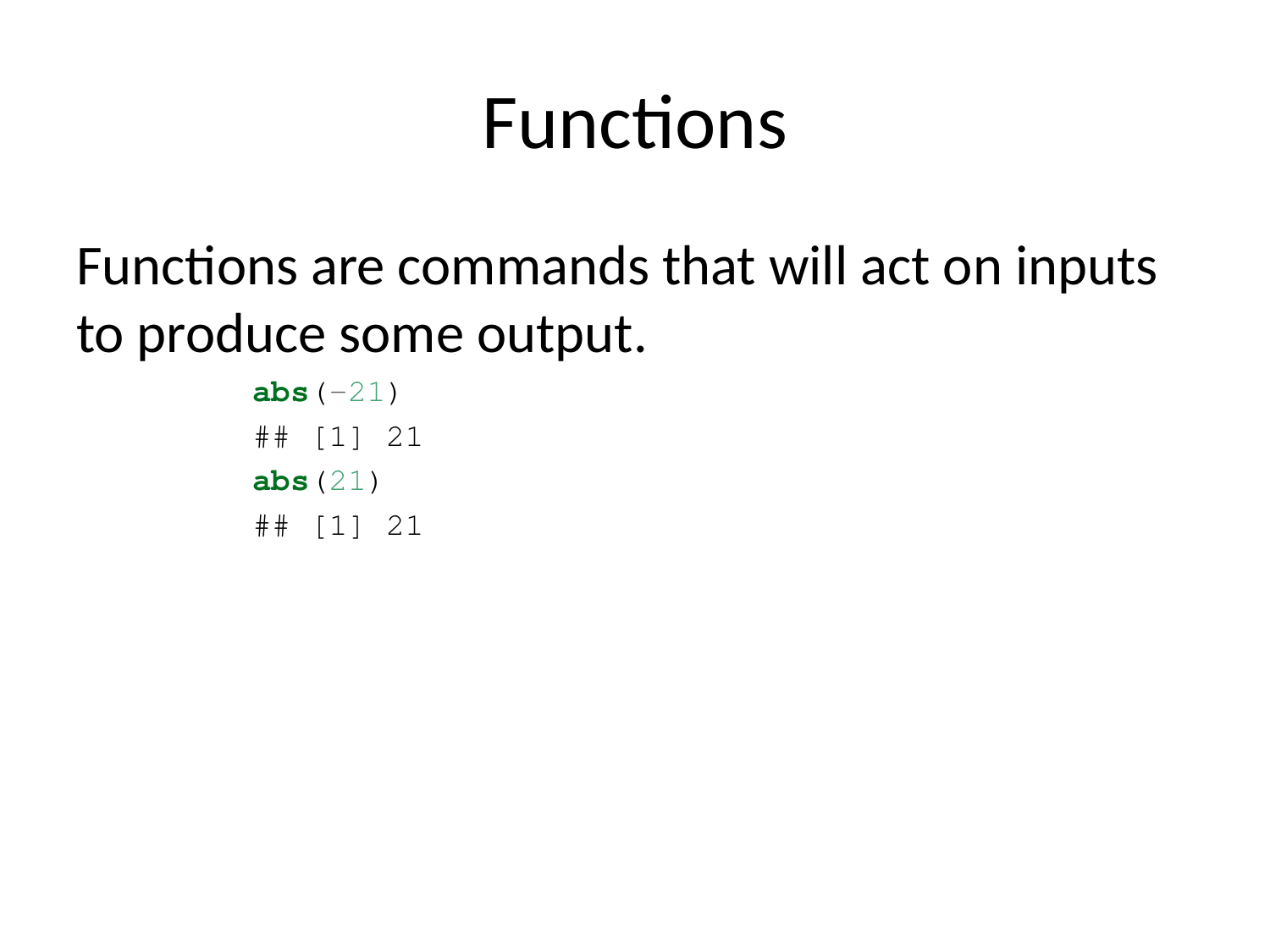

# Functions
Functions are commands that will act on inputs to produce some output.
abs(-21)
## [1] 21
abs(21)
## [1] 21